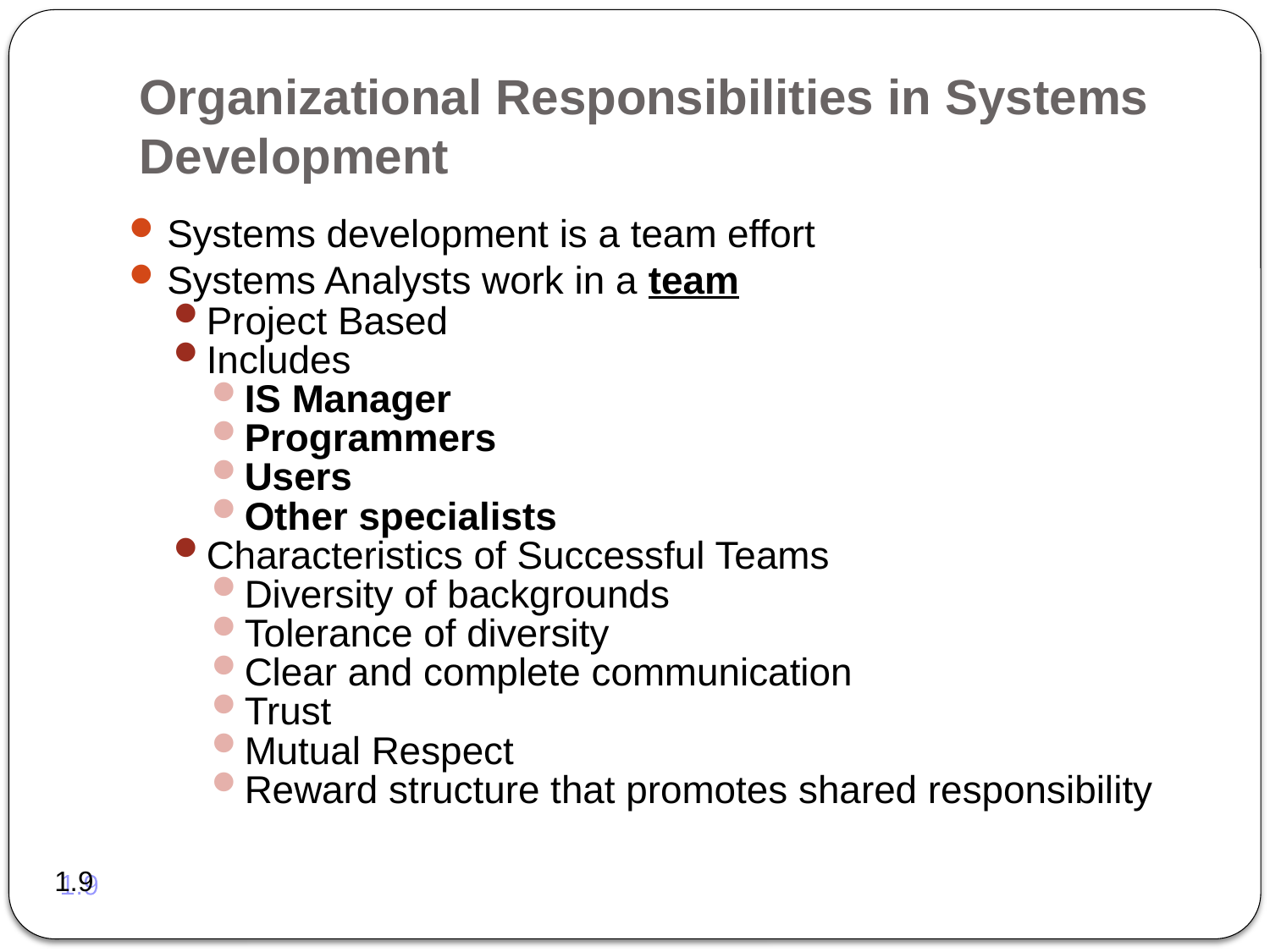

# Organizational Responsibilities in Systems Development
Systems development is a team effort
Systems Analysts work in a team
Project Based
Includes
IS Manager
Programmers
Users
Other specialists
Characteristics of Successful Teams
Diversity of backgrounds
Tolerance of diversity
Clear and complete communication
Trust
Mutual Respect
Reward structure that promotes shared responsibility

1.9